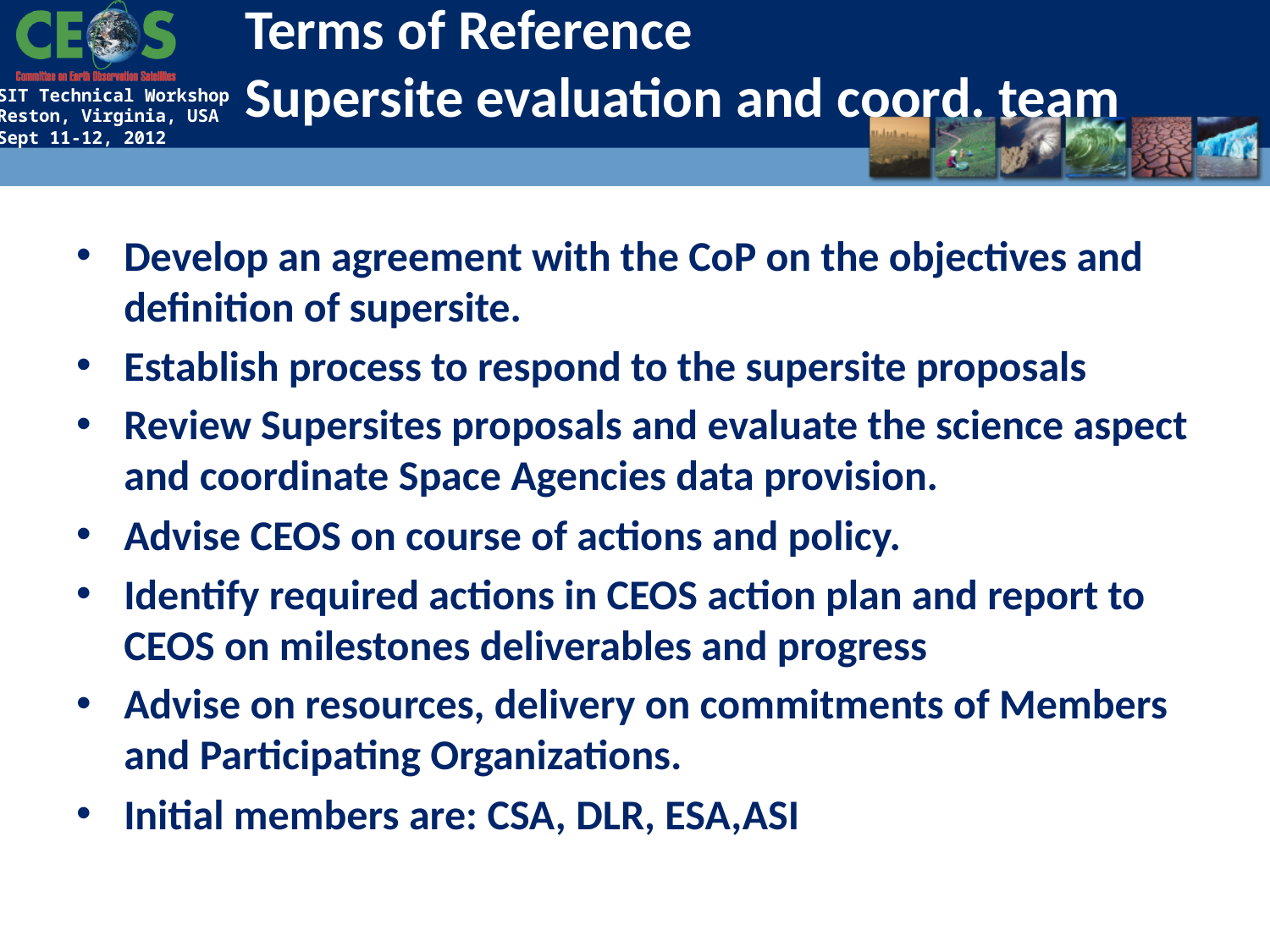

# Terms of Reference Supersite evaluation and coord. team
Develop an agreement with the CoP on the objectives and definition of supersite.
Establish process to respond to the supersite proposals
Review Supersites proposals and evaluate the science aspect and coordinate Space Agencies data provision.
Advise CEOS on course of actions and policy.
Identify required actions in CEOS action plan and report to CEOS on milestones deliverables and progress
Advise on resources, delivery on commitments of Members and Participating Organizations.
Initial members are: CSA, DLR, ESA,ASI